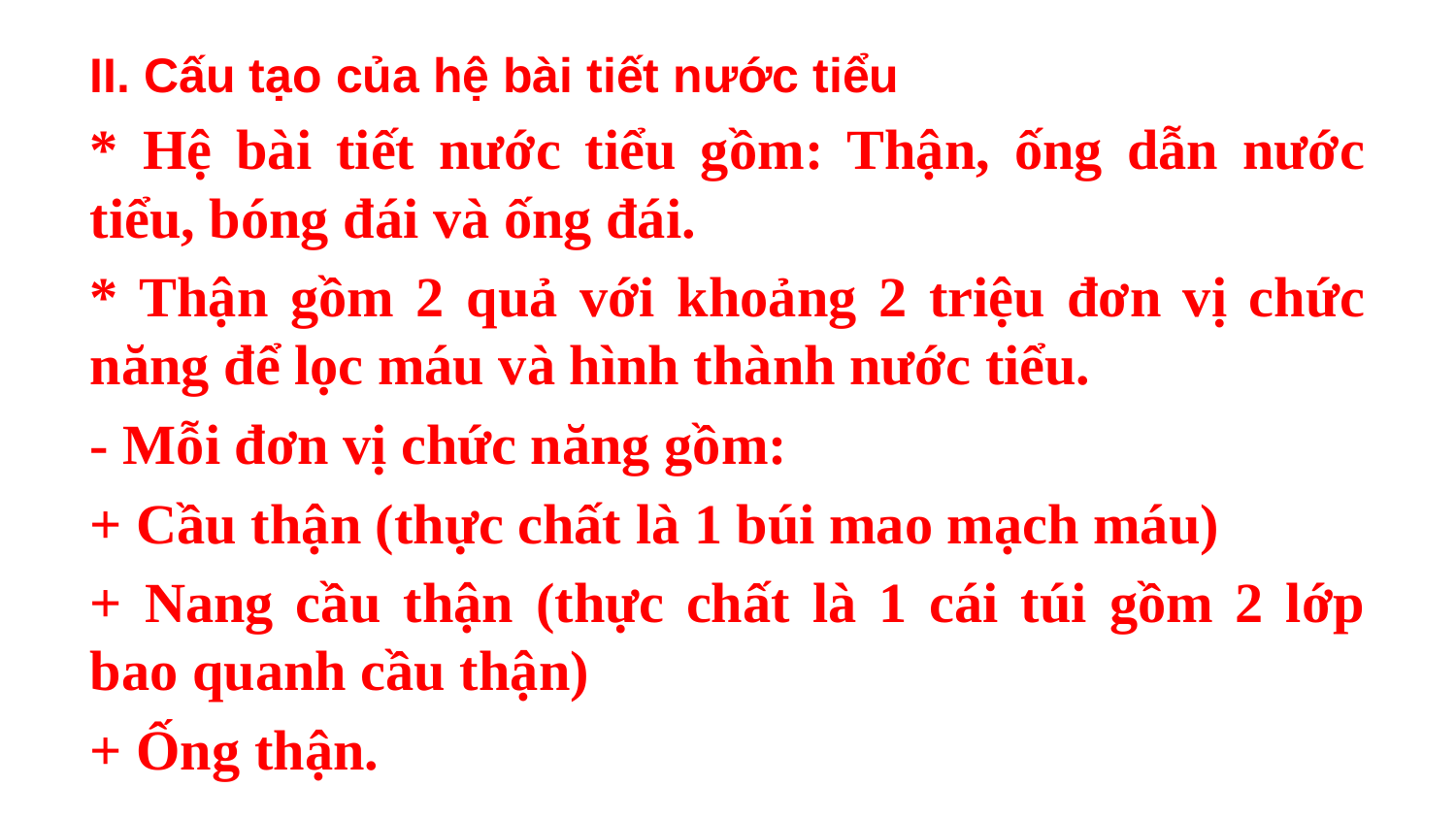

II. Cấu tạo của hệ bài tiết nước tiểu
* Hệ bài tiết nước tiểu gồm: Thận, ống dẫn nước tiểu, bóng đái và ống đái.
* Thận gồm 2 quả với khoảng 2 triệu đơn vị chức năng để lọc máu và hình thành nước tiểu.
- Mỗi đơn vị chức năng gồm:
+ Cầu thận (thực chất là 1 búi mao mạch máu)
+ Nang cầu thận (thực chất là 1 cái túi gồm 2 lớp bao quanh cầu thận)
+ Ống thận.